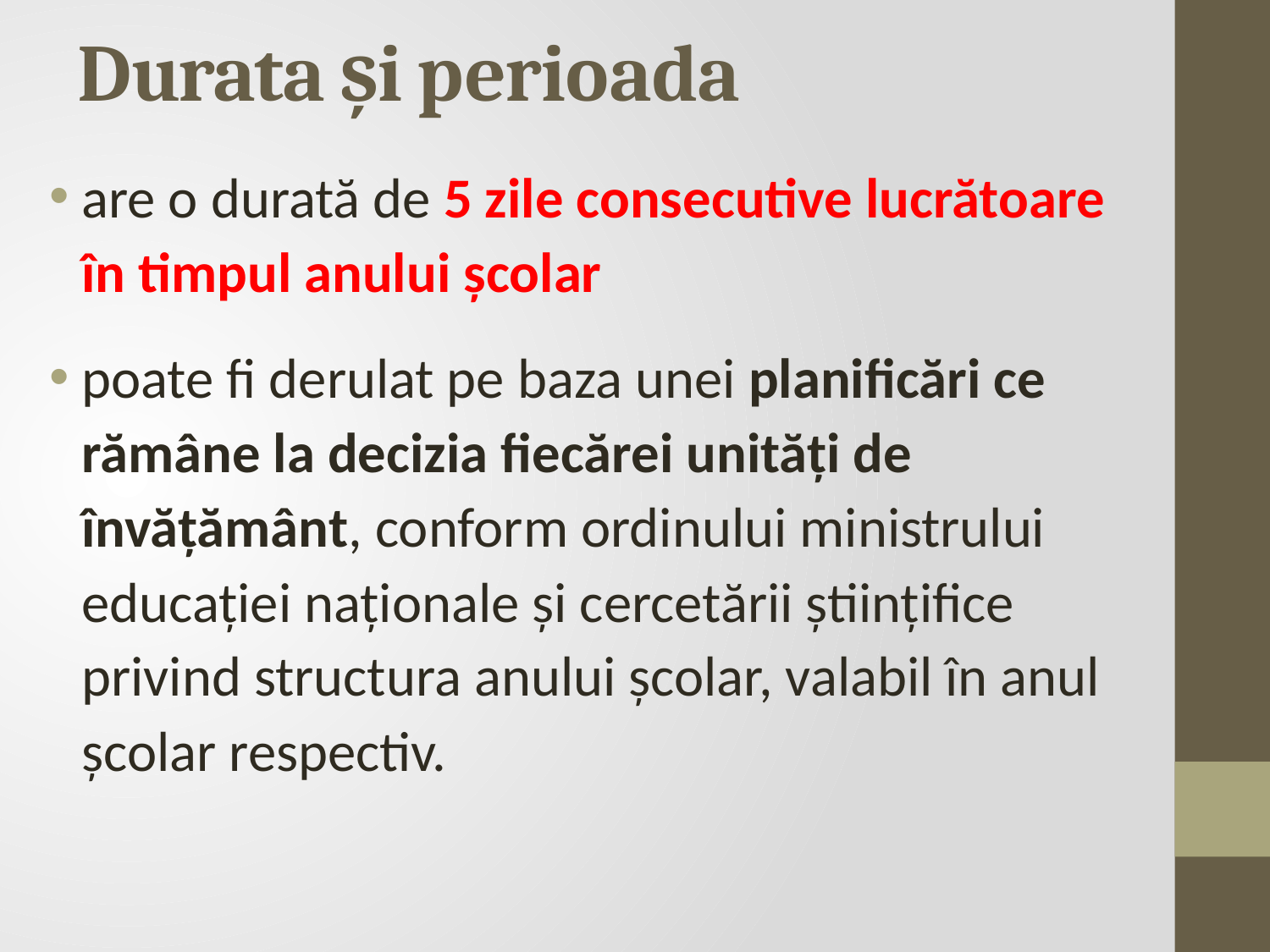

# Durata și perioada
are o durată de 5 zile consecutive lucrătoare în timpul anului școlar
poate fi derulat pe baza unei planificări ce rămâne la decizia fiecărei unități de învățământ, conform ordinului ministrului educației naționale și cercetării științifice privind structura anului școlar, valabil în anul școlar respectiv.